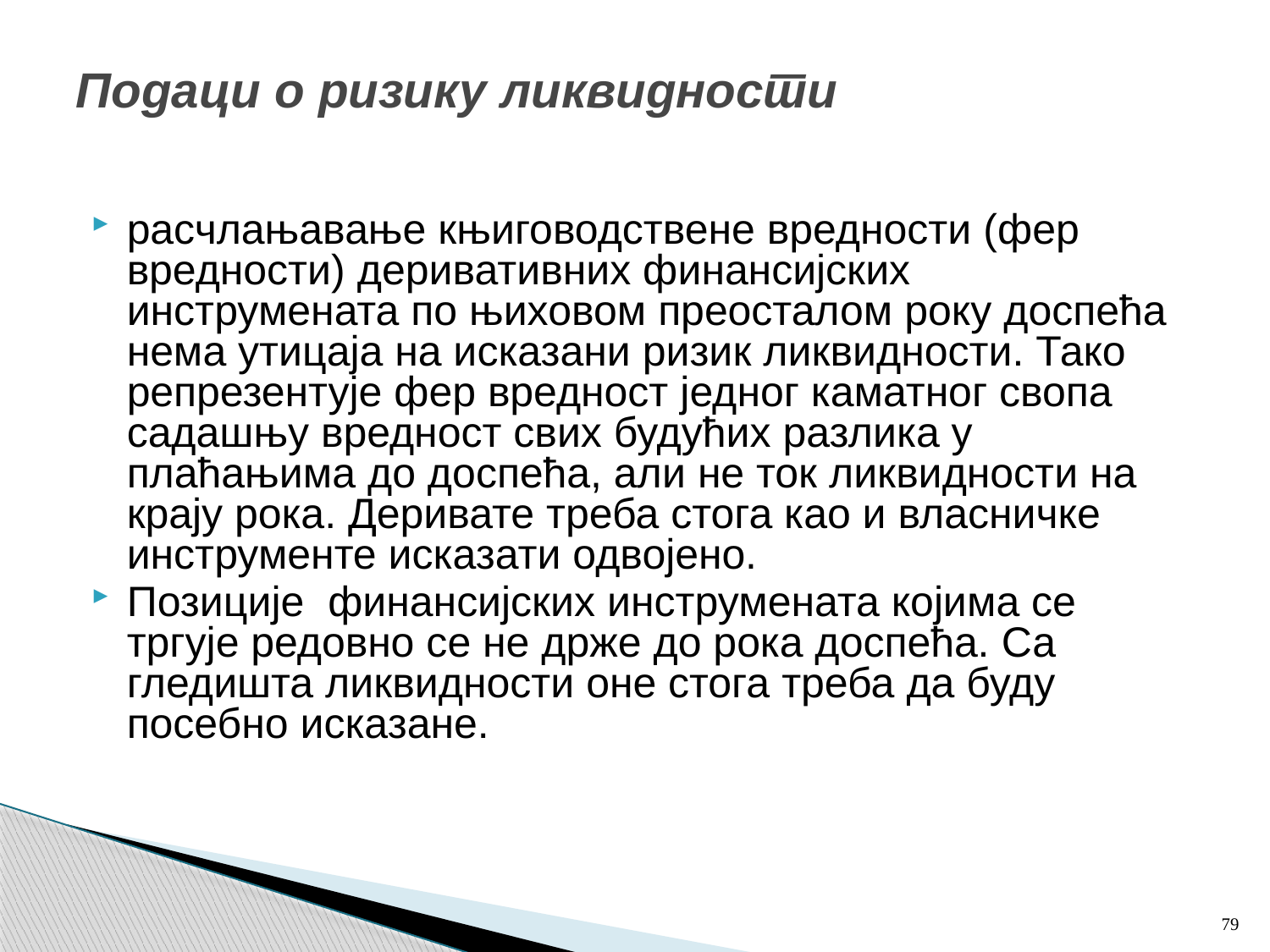

# Подаци о ризику ликвидности
расчлањавање књиговодствене вредности (фер вредности) деривативних финансијских инструмената по њиховом преосталом року доспећа нема утицаја на исказани ризик ликвидности. Тако репрезентује фер вредност једног каматног свопа садашњу вредност свих будућих разлика у плаћањима до доспећа, али не ток ликвидности на крају рока. Деривате треба стога као и власничке инструменте исказати одвојено.
Позиције  финансијских инструмената којима се тргује редовно се не држе до рока доспећа. Са гледишта ликвидности оне стога треба да буду посебно исказане.
79